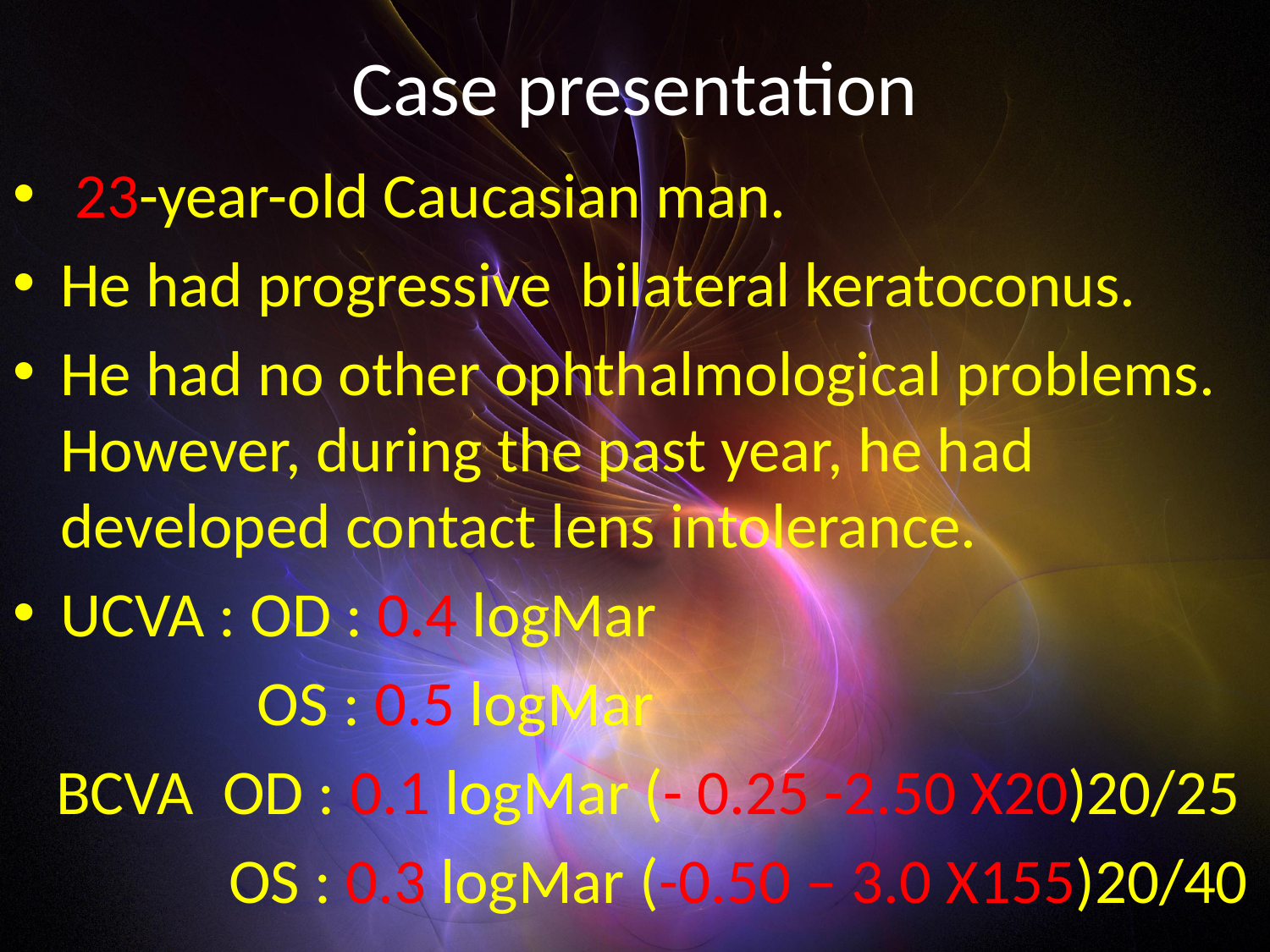

# Case presentation
 23-year-old Caucasian man.
He had progressive  bilateral keratoconus.
He had no other ophthalmological problems. However, during the past year, he had developed contact lens intolerance.
UCVA : OD : 0.4 logMar
                 OS : 0.5 logMar
   BCVA  OD : 0.1 logMar (- 0.25 -2.50 X20)20/25
               OS : 0.3 logMar (-0.50 – 3.0 X155)20/40